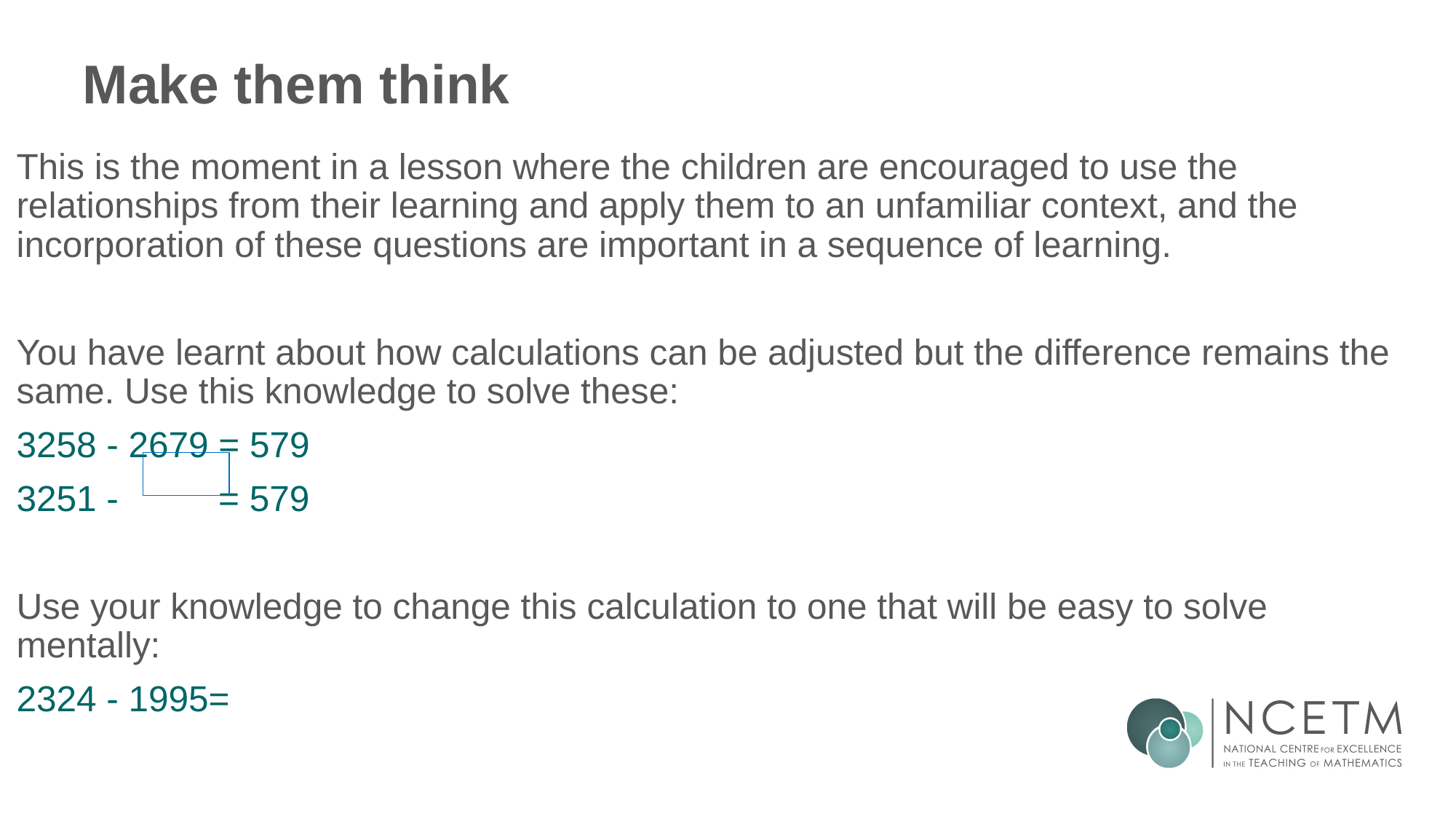

# Make them think
This is the moment in a lesson where the children are encouraged to use the relationships from their learning and apply them to an unfamiliar context, and the incorporation of these questions are important in a sequence of learning.

You have learnt about how calculations can be adjusted but the difference remains the same. Use this knowledge to solve these:
3258 - 2679 = 579
3251 -          = 579

Use your knowledge to change this calculation to one that will be easy to solve mentally:
2324 - 1995=